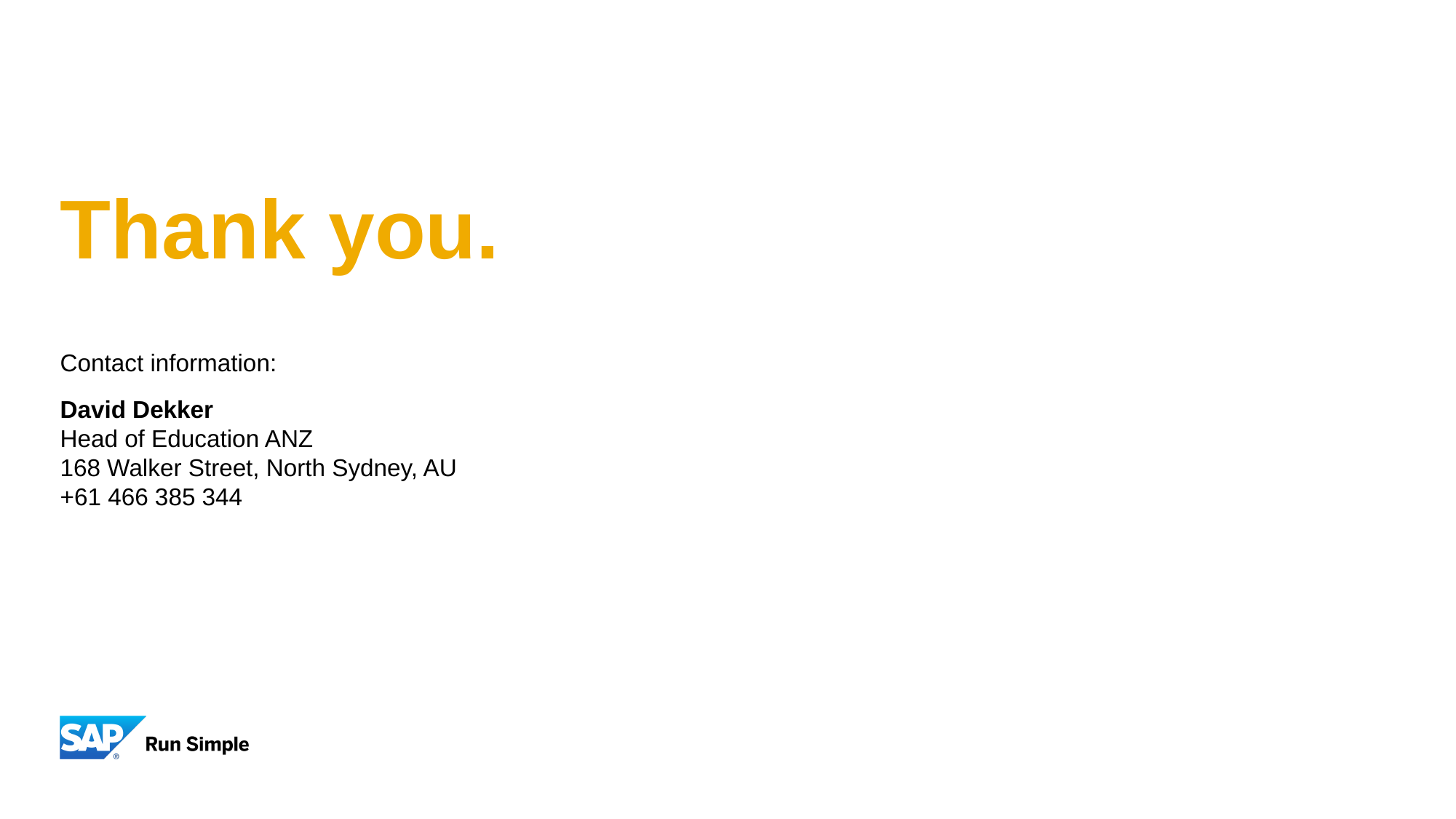

# Thank you.
Contact information:
David Dekker
Head of Education ANZ
168 Walker Street, North Sydney, AU
+61 466 385 344